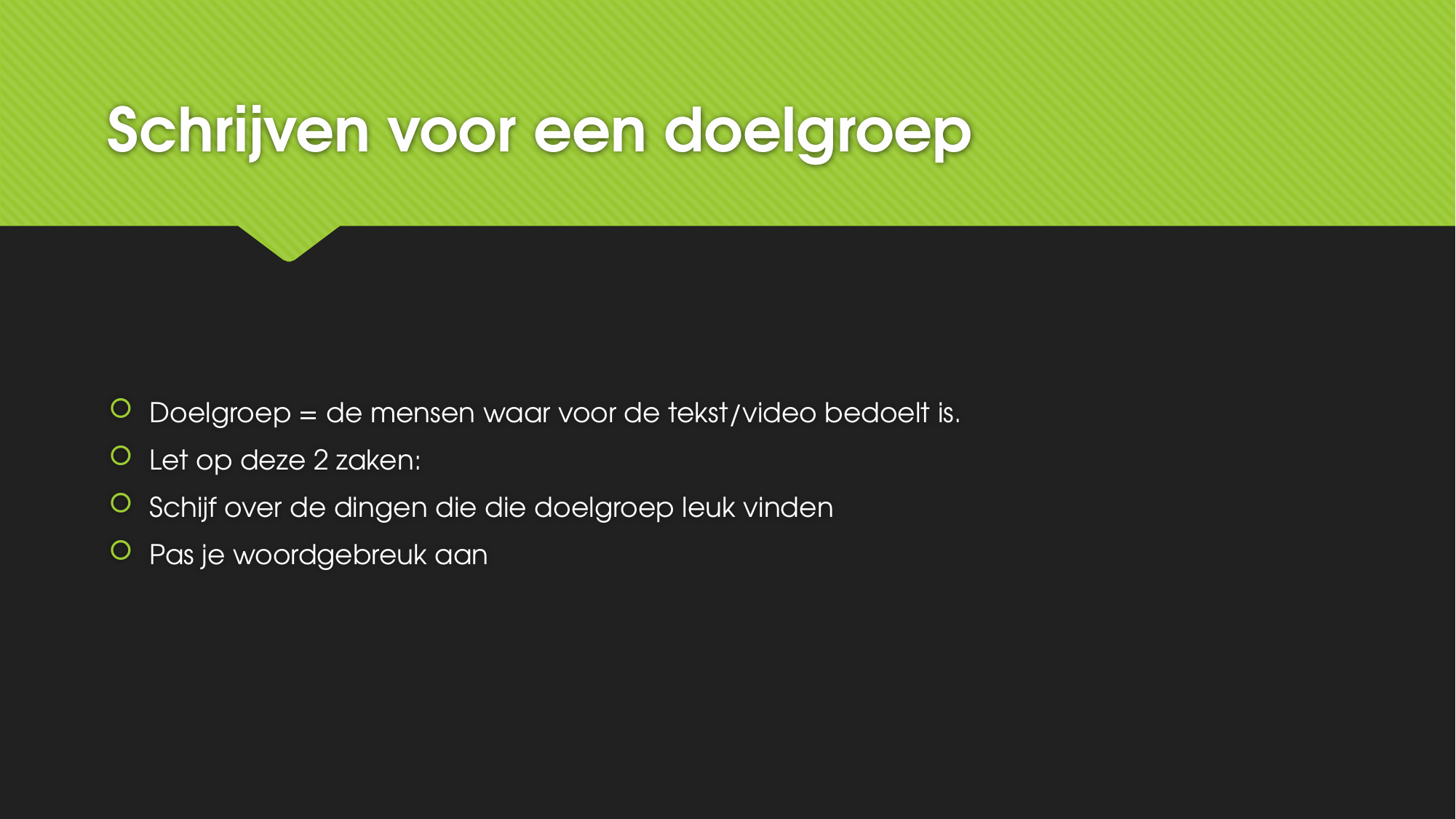

# Schrijven voor een doelgroep
Doelgroep = de mensen waar voor de tekst/video bedoelt is.
Let op deze 2 zaken:
Schijf over de dingen die die doelgroep leuk vinden
Pas je woordgebreuk aan